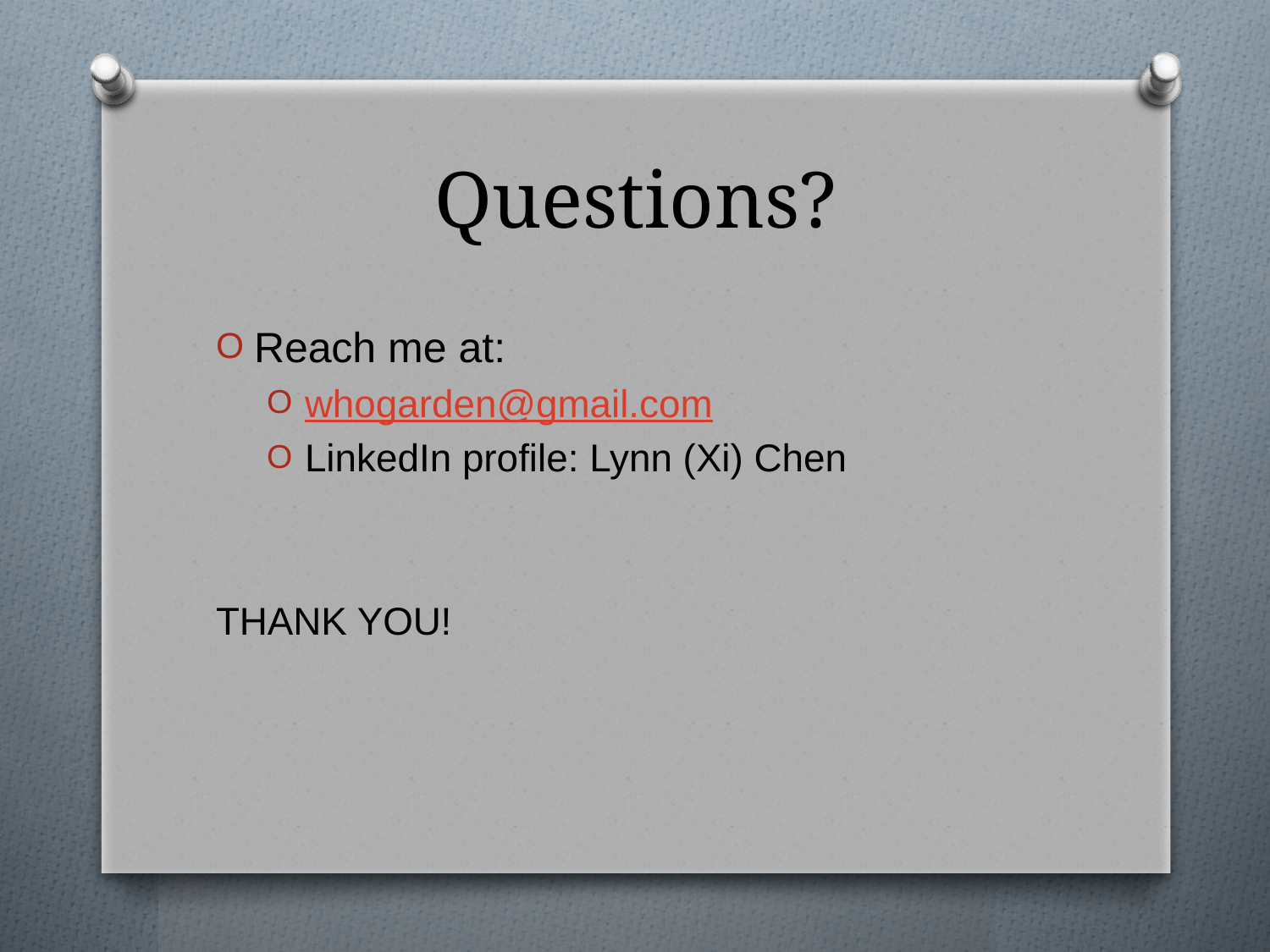

# Questions?
Reach me at:
whogarden@gmail.com
LinkedIn profile: Lynn (Xi) Chen

THANK YOU!